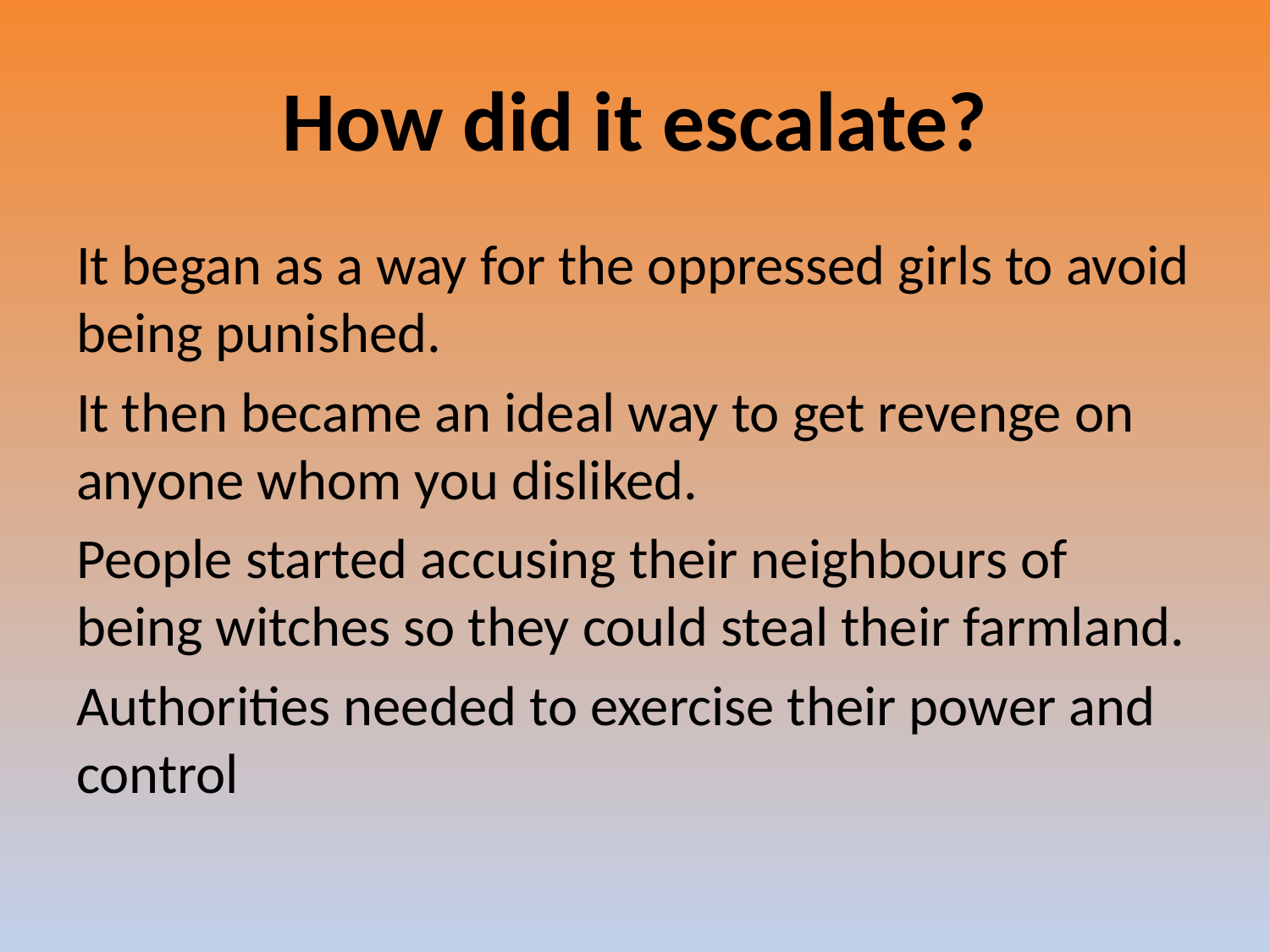

# How did it escalate?
It began as a way for the oppressed girls to avoid being punished.
It then became an ideal way to get revenge on anyone whom you disliked.
People started accusing their neighbours of being witches so they could steal their farmland.
Authorities needed to exercise their power and control